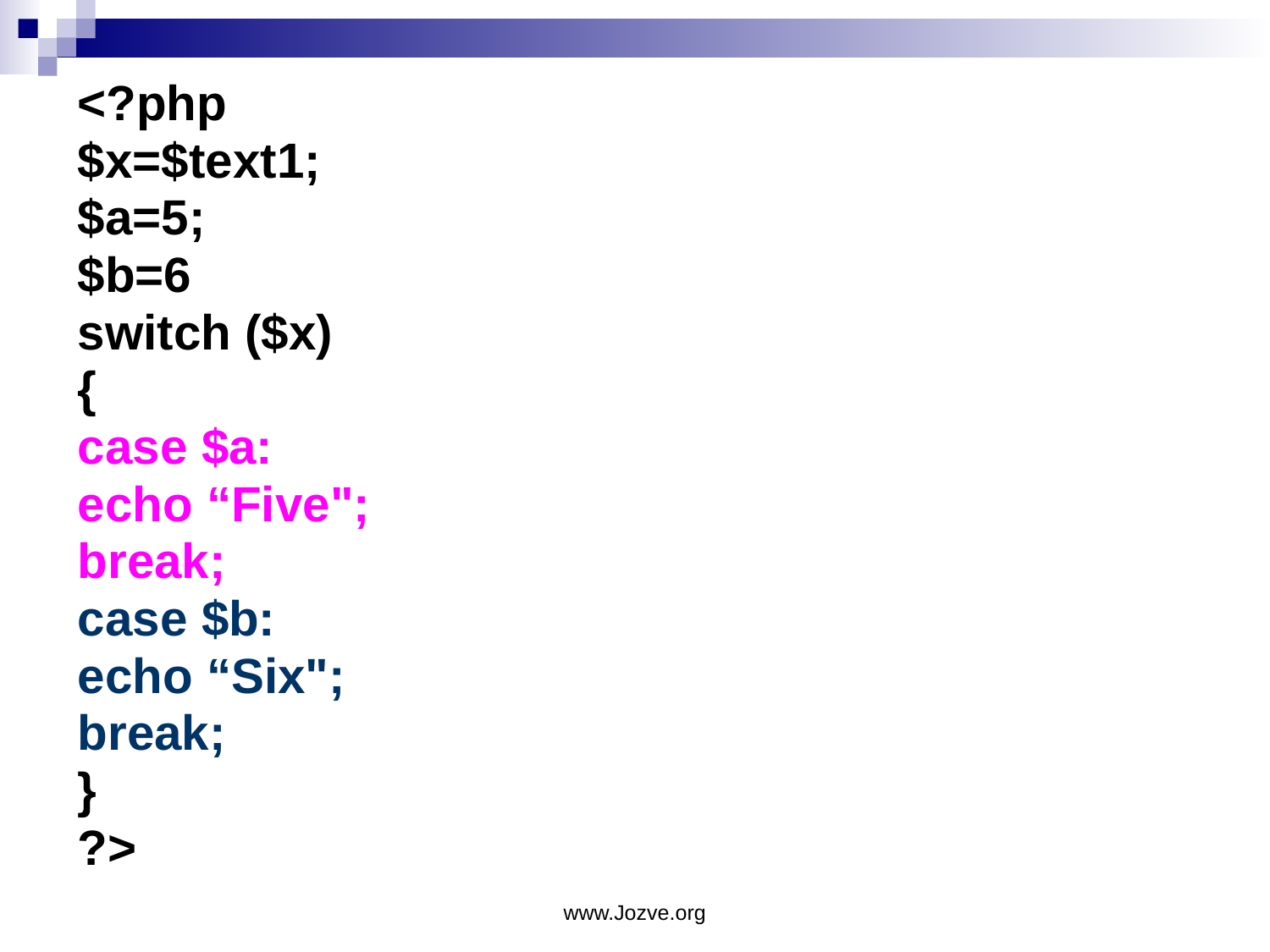

<?php
$x=$text1;
$a=5;
$b=6
switch ($x)
{
case $a:
echo “Five";
break;
case $b:
echo “Six";
break;
}
?>

www.Jozve.org